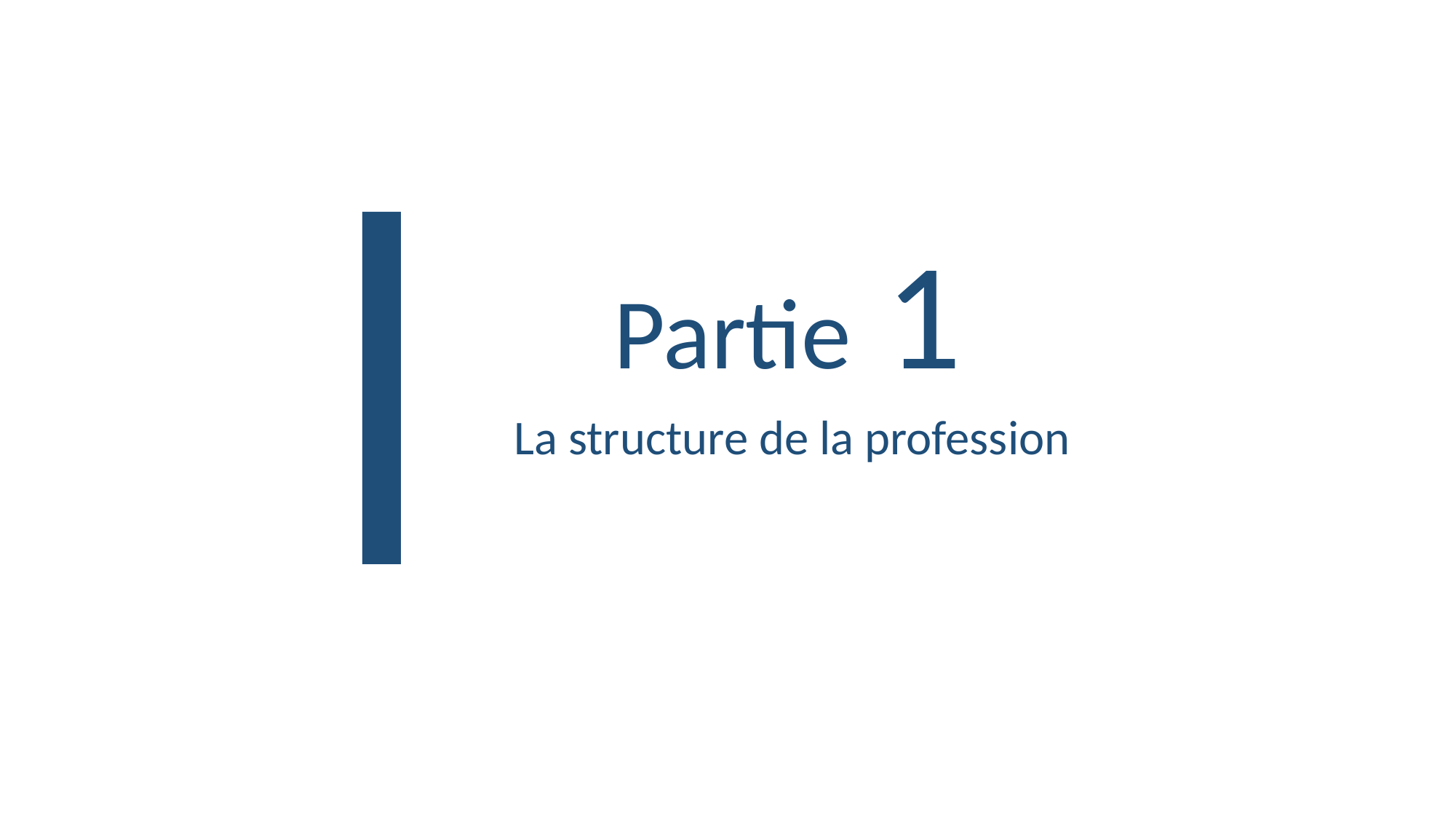

Partie 1
La structure de la profession

6/60